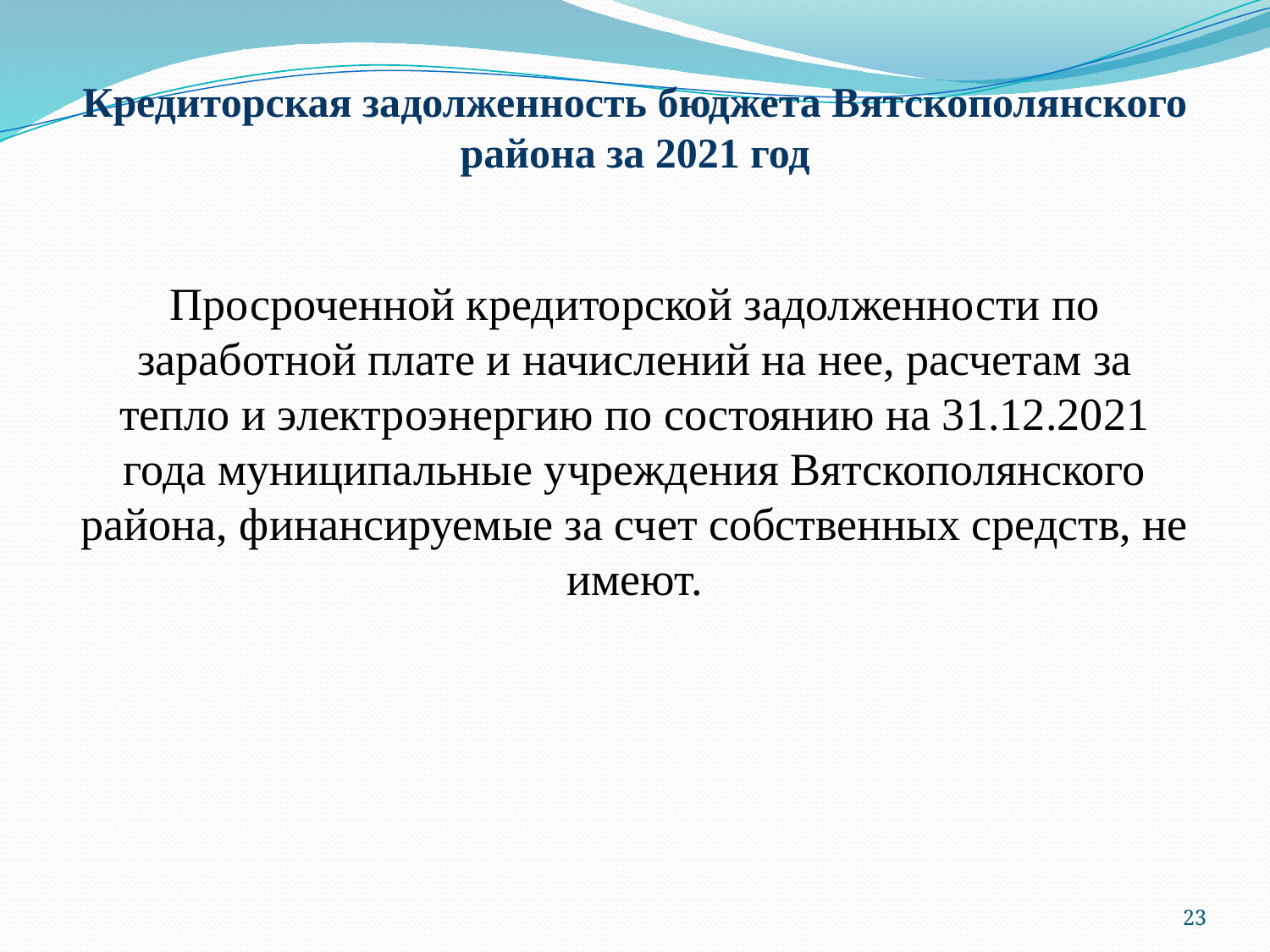

# Кредиторская задолженность бюджета Вятскополянского района за 2021 год
Просроченной кредиторской задолженности по заработной плате и начислений на нее, расчетам за тепло и электроэнергию по состоянию на 31.12.2021 года муниципальные учреждения Вятскополянского района, финансируемые за счет собственных средств, не имеют.
23